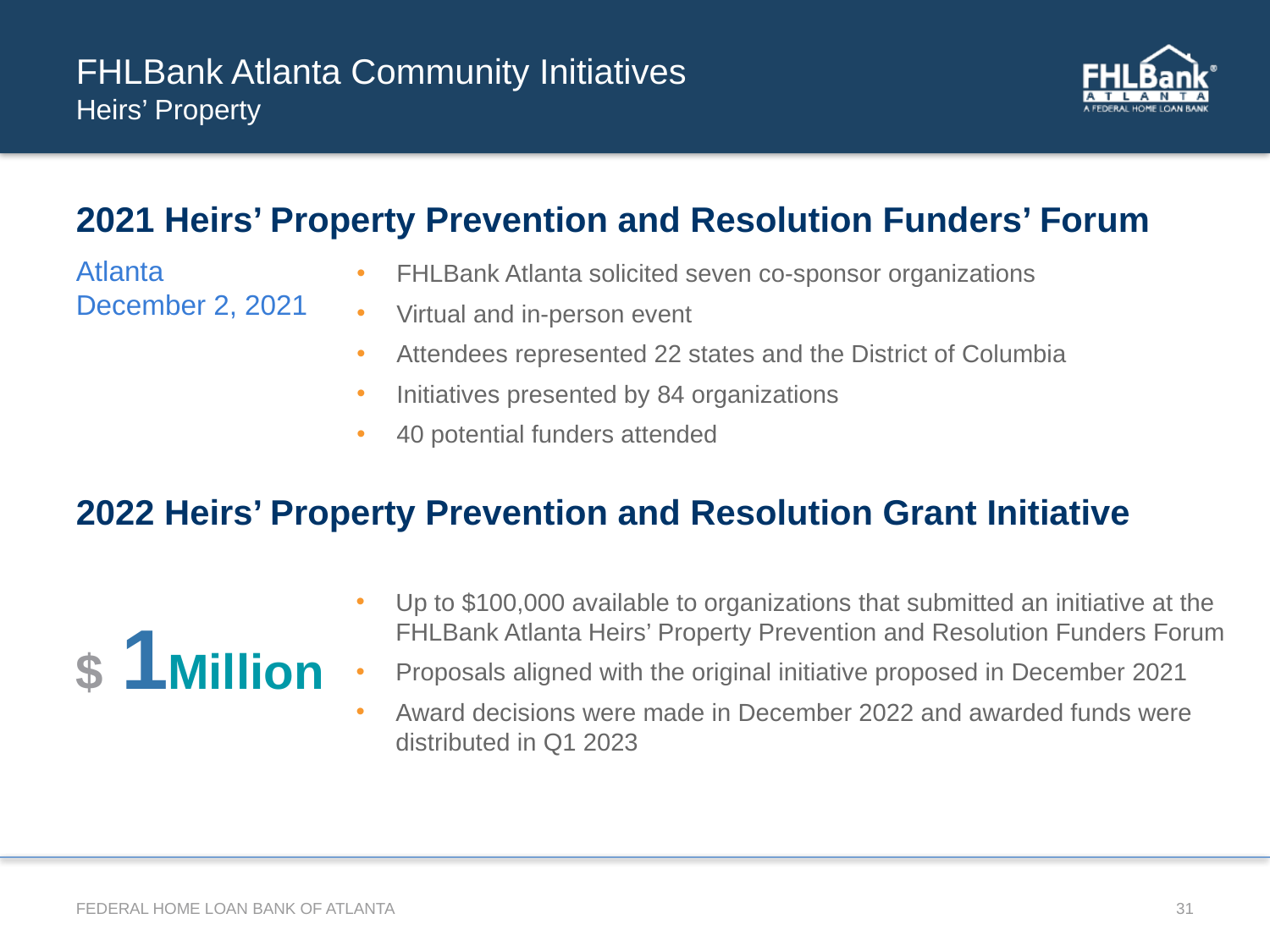

# FHLBank Atlanta Community Initiatives Heirs’ Property
2021 Heirs’ Property Prevention and Resolution Funders’ Forum
Atlanta
December 2, 2021
FHLBank Atlanta solicited seven co-sponsor organizations
Virtual and in-person event
Attendees represented 22 states and the District of Columbia
Initiatives presented by 84 organizations
40 potential funders attended
2022 Heirs’ Property Prevention and Resolution Grant Initiative
Up to $100,000 available to organizations that submitted an initiative at the FHLBank Atlanta Heirs’ Property Prevention and Resolution Funders Forum
Proposals aligned with the original initiative proposed in December 2021
Award decisions were made in December 2022 and awarded funds were distributed in Q1 2023
$    Million

1
FEDERAL HOME LOAN BANK OF ATLANTA
31